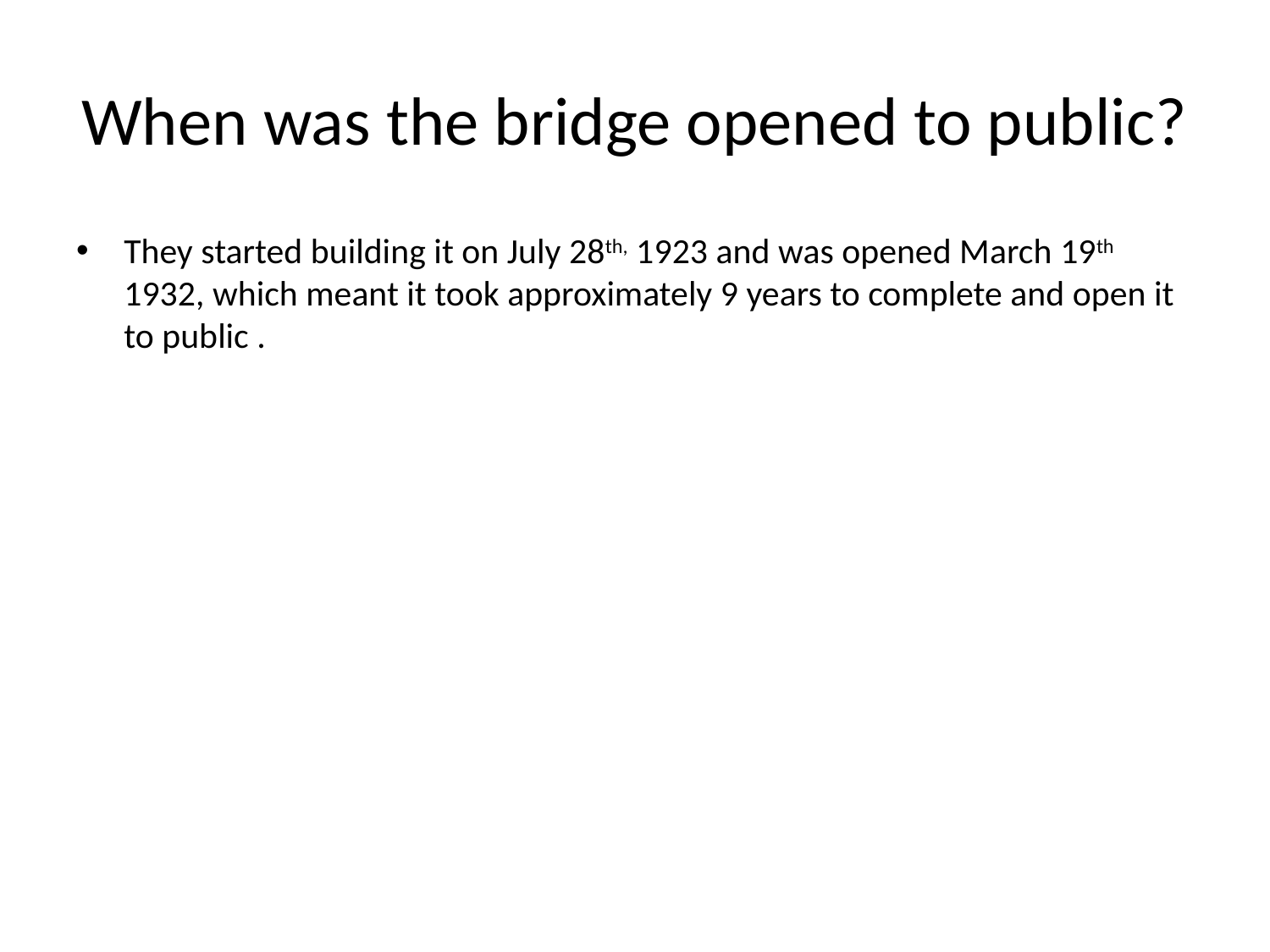

# When was the bridge opened to public?
They started building it on July 28th, 1923 and was opened March 19th 1932, which meant it took approximately 9 years to complete and open it to public .